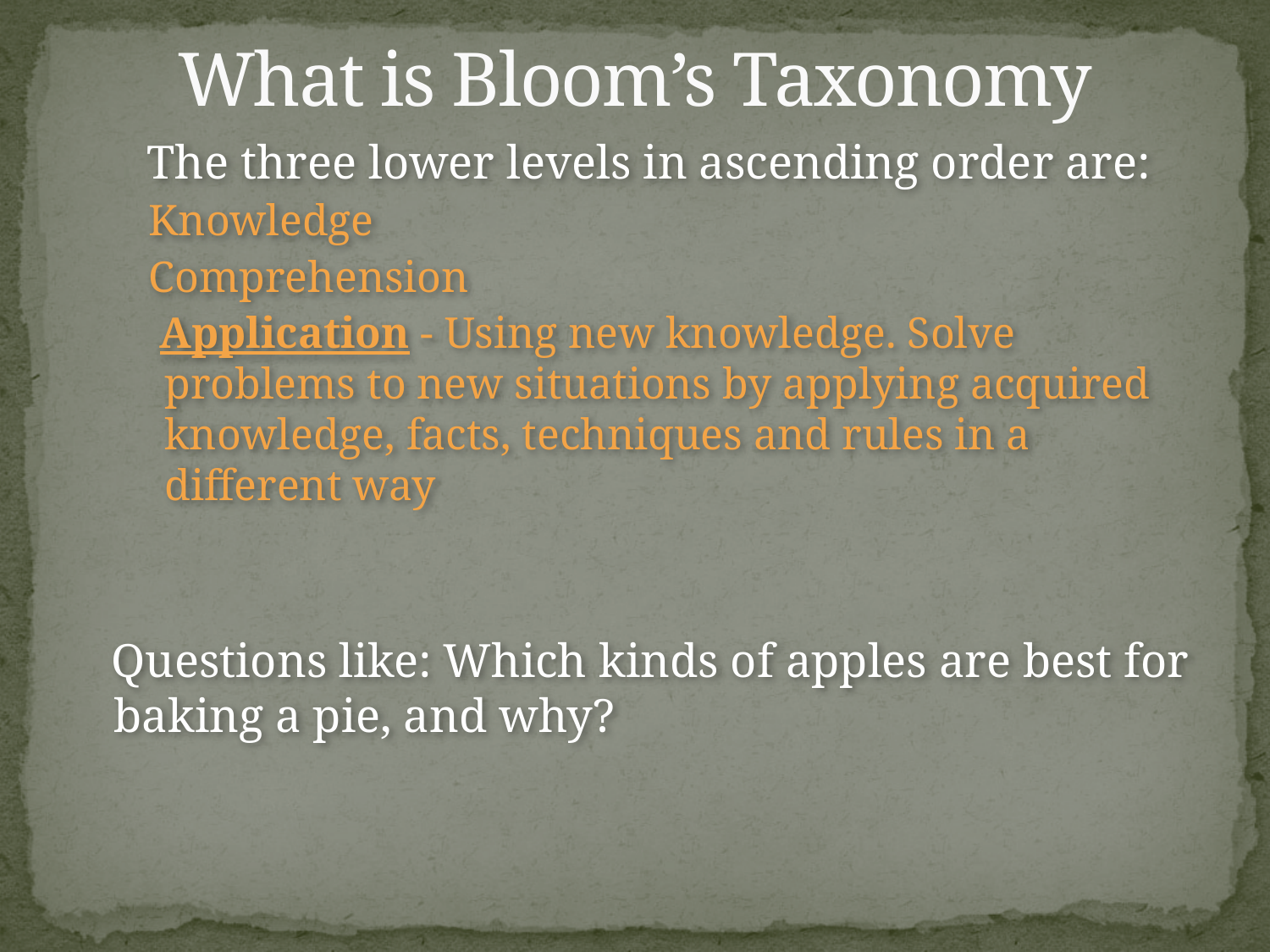

# What is Bloom’s Taxonomy
      The three lower levels in ascending order are:
  Knowledge
  Comprehension
   Application - Using new knowledge. Solve problems to new situations by applying acquired knowledge, facts, techniques and rules in a different way

   Questions like: Which kinds of apples are best for baking a pie, and why?